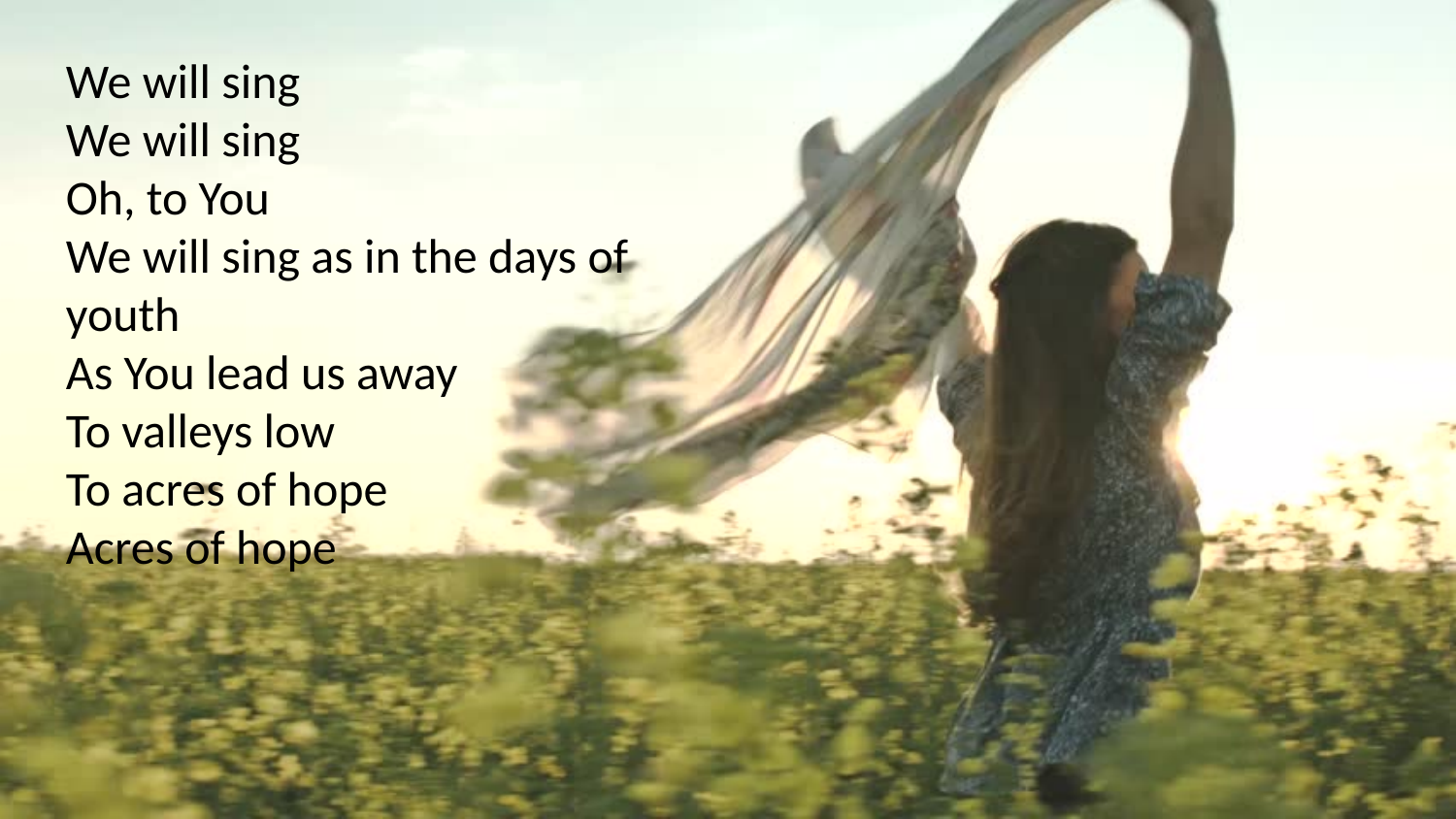

We will sing
We will sing
Oh, to You
We will sing as in the days of youth
As You lead us away
To valleys low
To acres of hope
Acres of hope